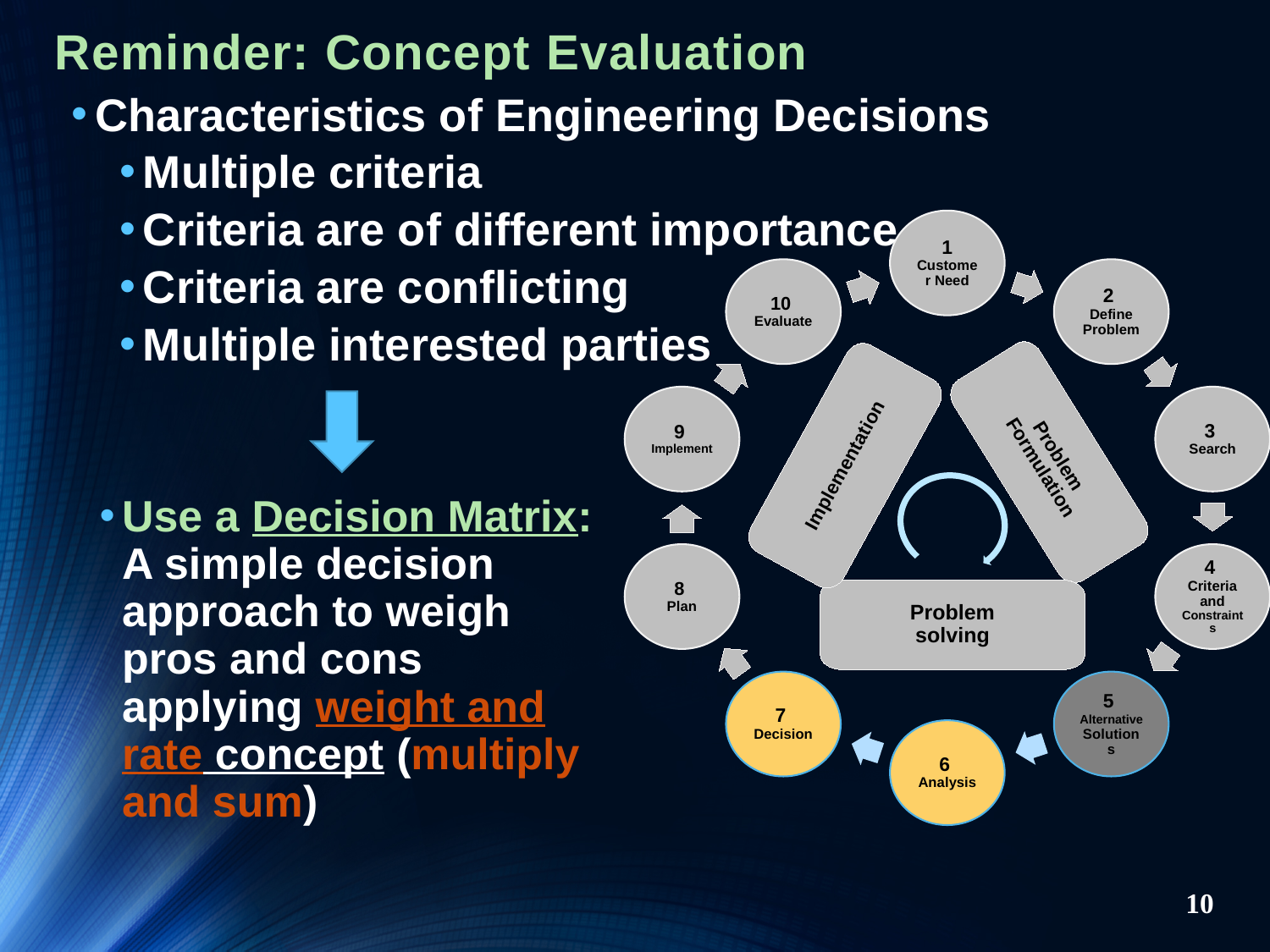

Reminder: Concept Evaluation
Characteristics of Engineering Decisions
Multiple criteria
Criteria are of different importance
Criteria are conflicting
Multiple interested parties

1 Customer Need
10
Evaluate
2
Define Problem

9
Implement
3
Search

8
Plan
4
Criteria and Constraints

7
Decision
5
Alternative Solutions
6
Analysis

Problem
Formulation
Implementation

Problem
solving

Use a Decision Matrix:
A simple decision approach to weigh pros and cons applying weight and rate concept (multiply and sum)
10